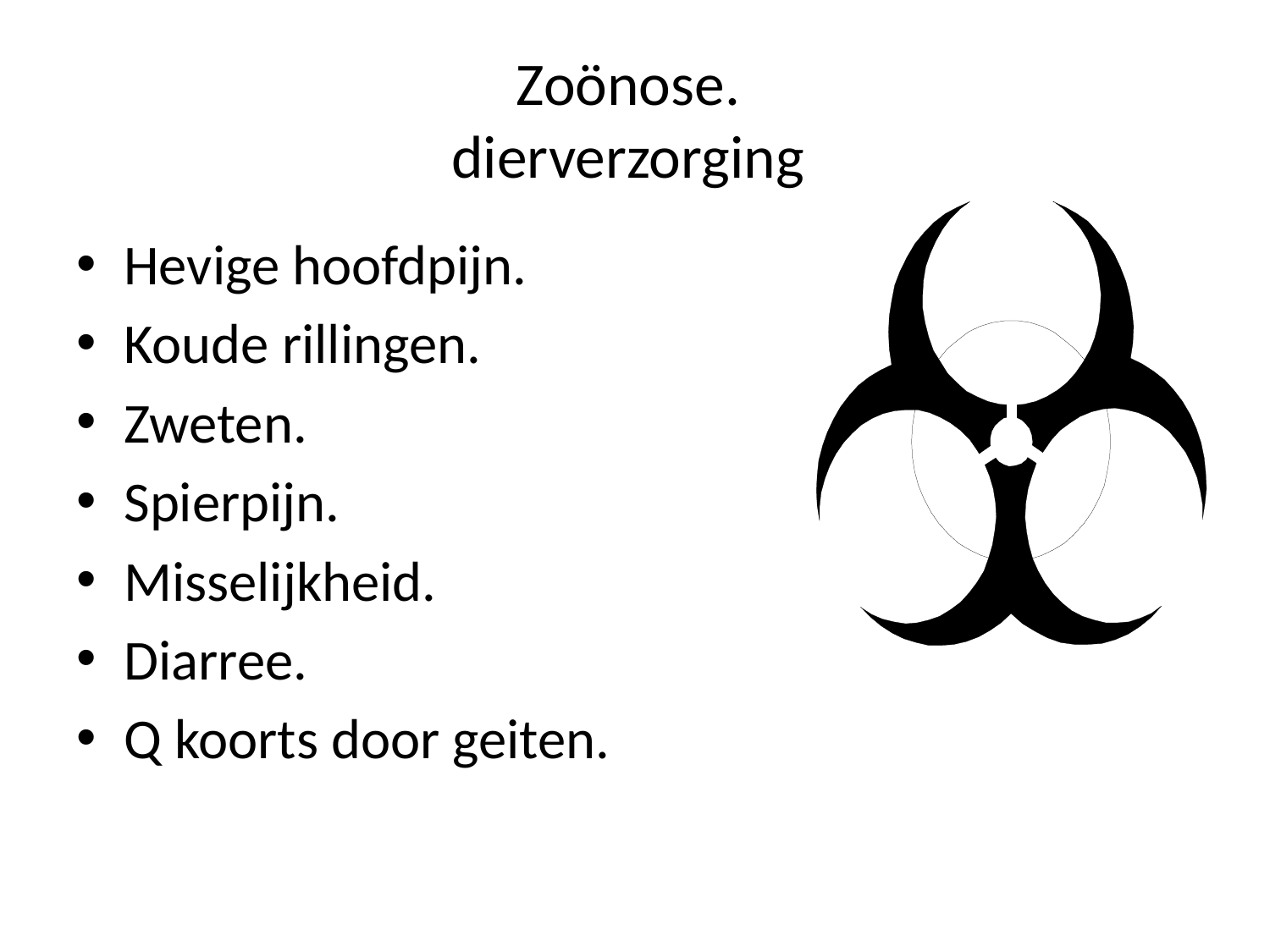

# Zoönose. dierverzorging

Hevige hoofdpijn.
Koude rillingen.
Zweten.
Spierpijn.
Misselijkheid.
Diarree.
Q koorts door geiten.